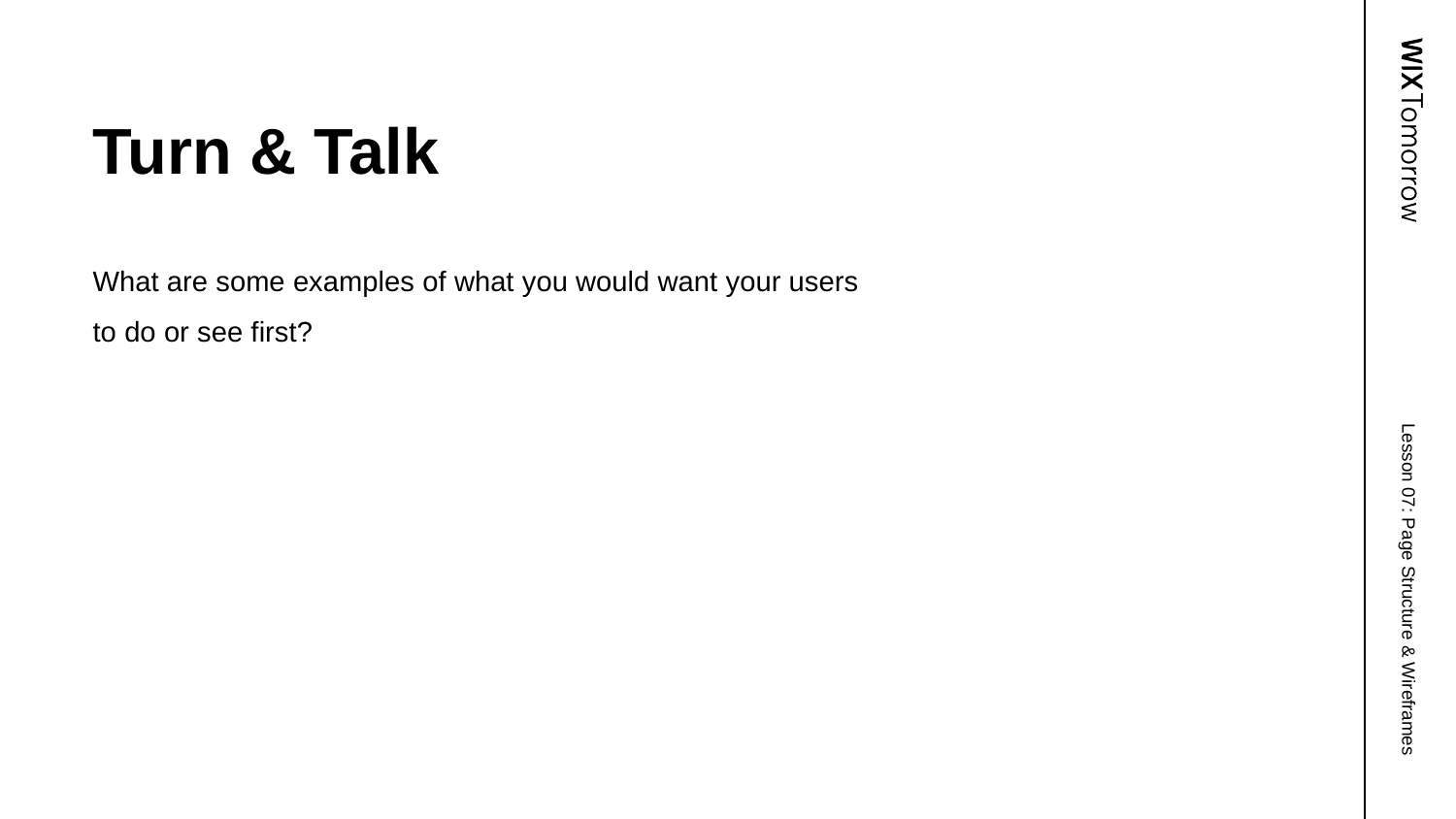

# Turn & Talk
What are some examples of what you would want your users to do or see first?